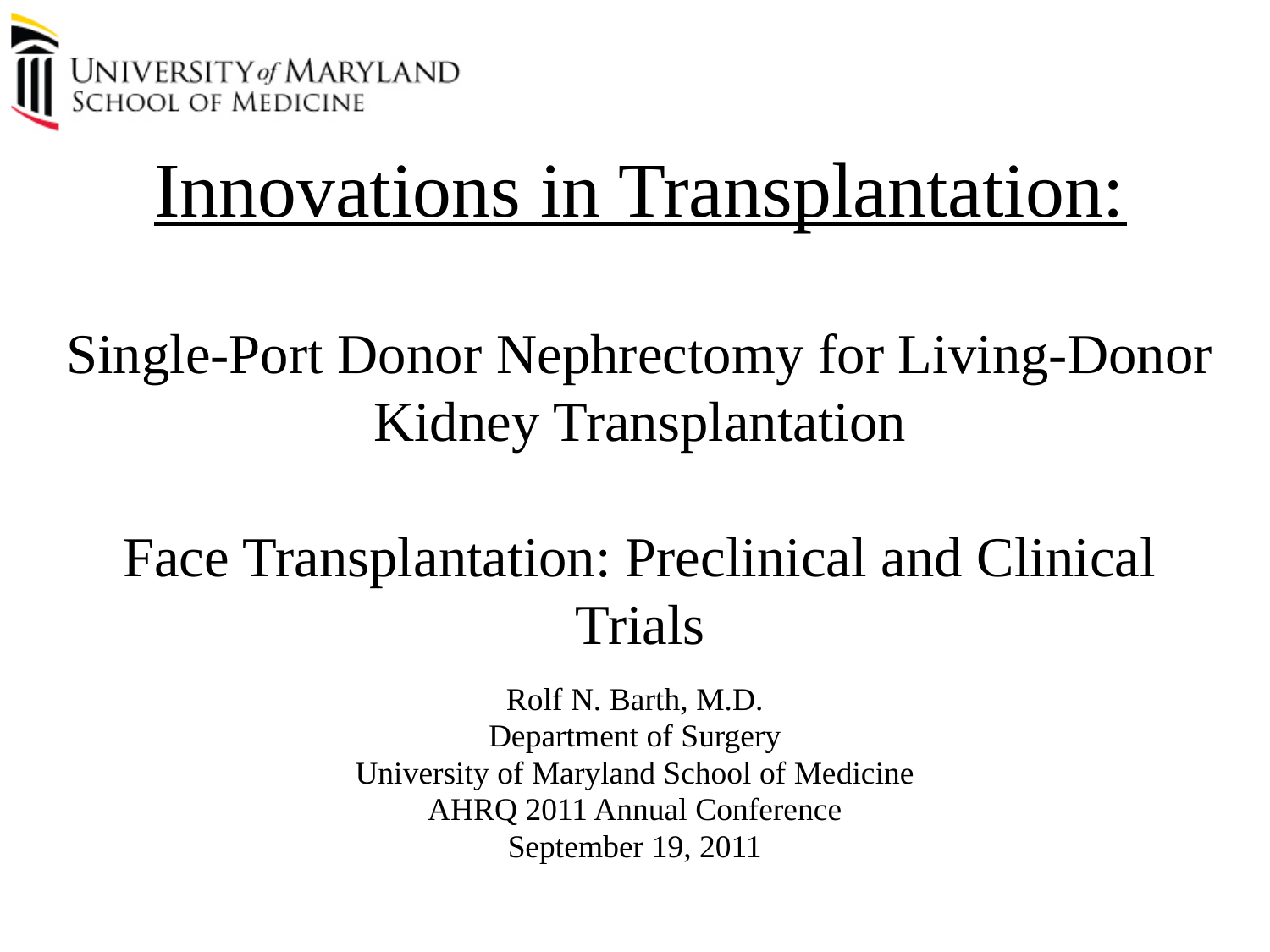

# Innovations in Transplantation: Single-Port Donor Nephrectomy for Living-Donor Kidney Transplantation Face Transplantation: Preclinical and Clinical Trials
Rolf N. Barth, M.D.
Department of Surgery
University of Maryland School of Medicine
AHRQ 2011 Annual Conference
September 19, 2011